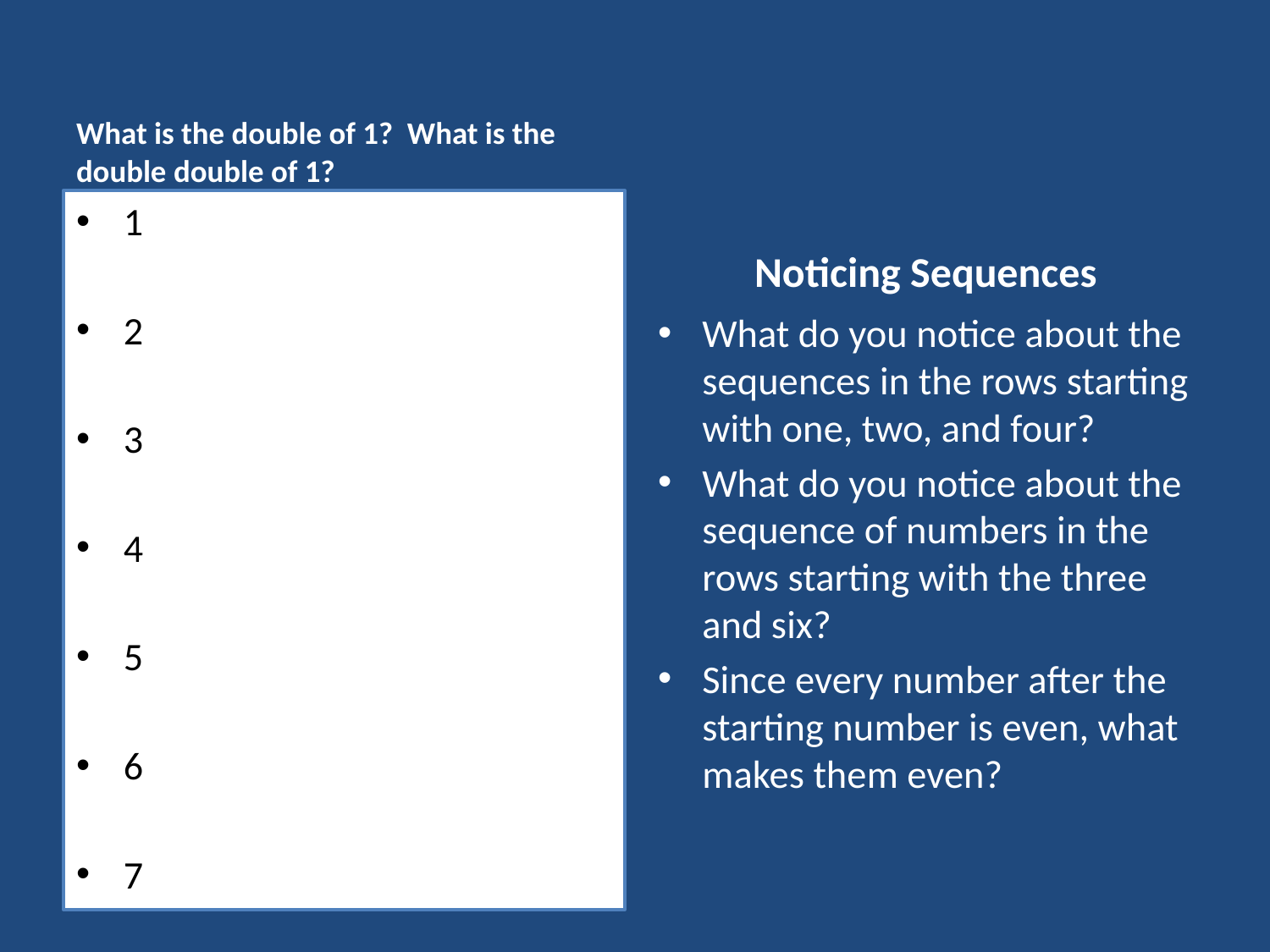

What is the double of 1?  What is the double double of 1?
1

2

3

4

5

6

7

Noticing Sequences
What do you notice about the sequences in the rows starting with one, two, and four?
What do you notice about the sequence of numbers in the rows starting with the three and six?
Since every number after the starting number is even, what makes them even?